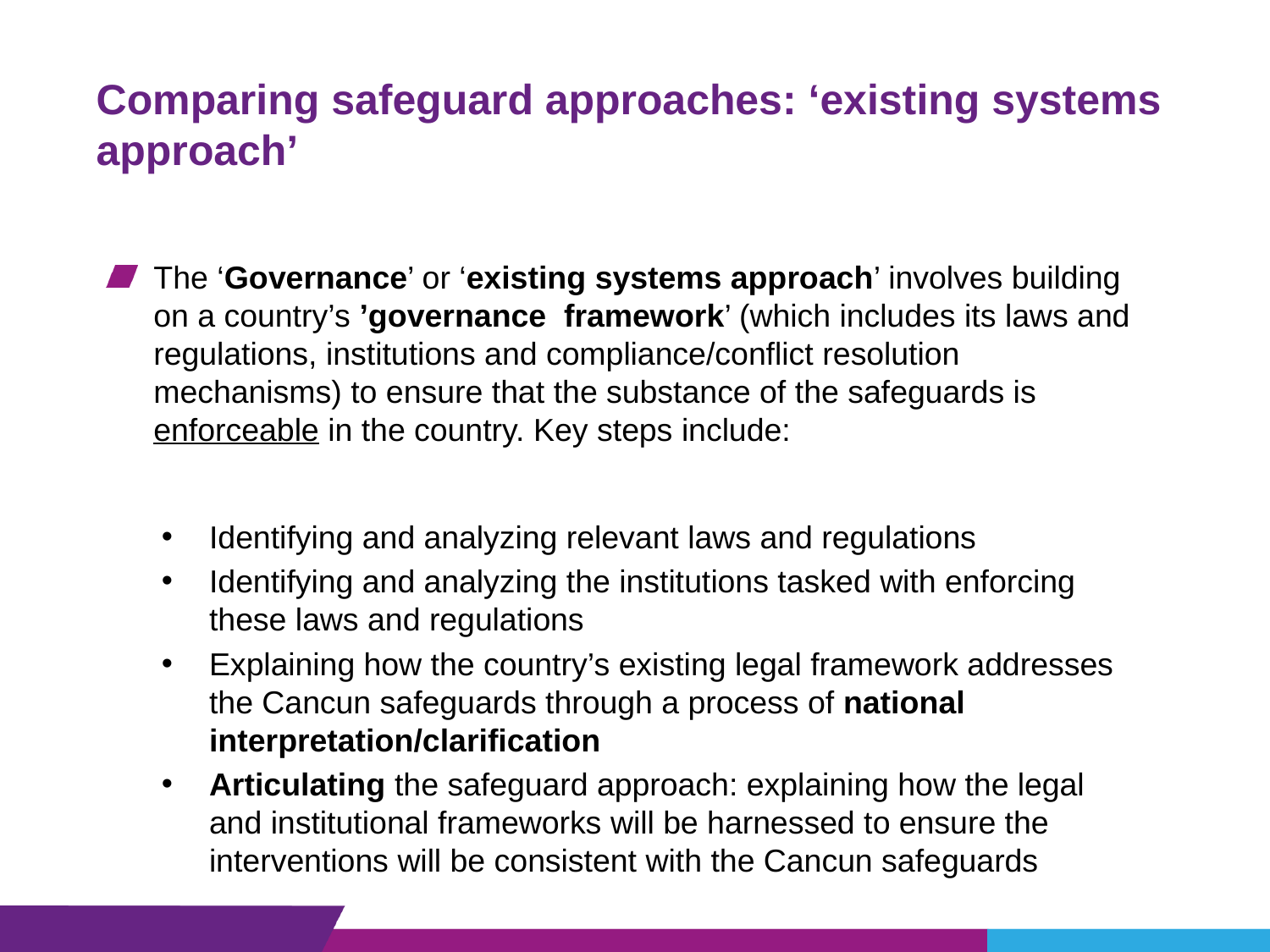

Comparing safeguard approaches: ‘existing systems approach’

The ‘Governance’ or ‘existing systems approach’ involves building on a country’s ’governance  framework’ (which includes its laws and regulations, institutions and compliance/conflict resolution mechanisms) to ensure that the substance of the safeguards is enforceable in the country. Key steps include:

Identifying and analyzing relevant laws and regulations
Identifying and analyzing the institutions tasked with enforcing these laws and regulations
Explaining how the country’s existing legal framework addresses the Cancun safeguards through a process of national interpretation/clarification
Articulating the safeguard approach: explaining how the legal and institutional frameworks will be harnessed to ensure the interventions will be consistent with the Cancun safeguards